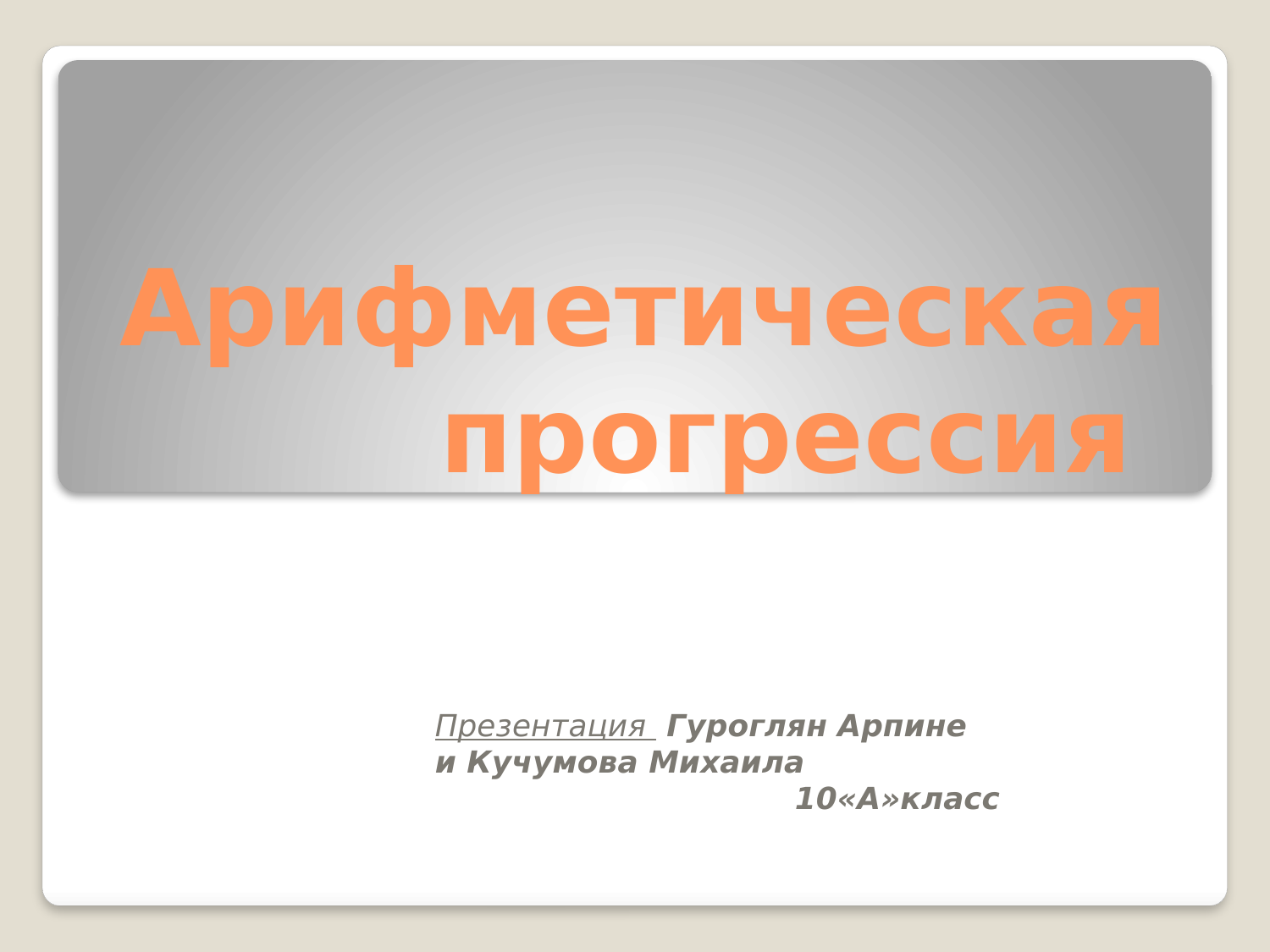

# Арифметическая   прогрессия
Презентация  Гуроглян Арпине
и Кучумова Михаила
                                  10«А»класс